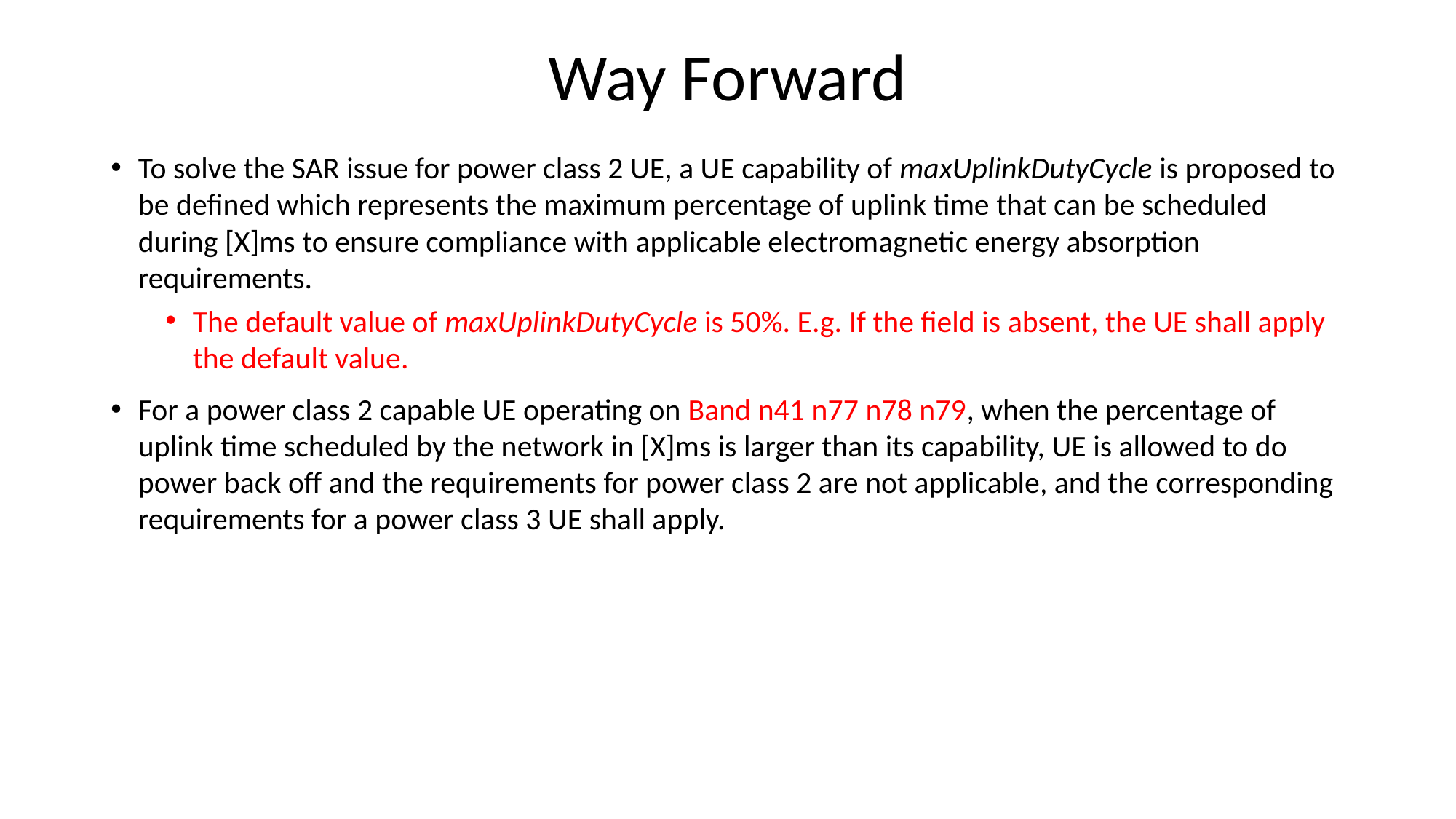

# Way Forward
To solve the SAR issue for power class 2 UE, a UE capability of maxUplinkDutyCycle is proposed to be defined which represents the maximum percentage of uplink time that can be scheduled during [X]ms to ensure compliance with applicable electromagnetic energy absorption requirements.
The default value of maxUplinkDutyCycle is 50%. E.g. If the field is absent, the UE shall apply the default value.
For a power class 2 capable UE operating on Band n41 n77 n78 n79, when the percentage of uplink time scheduled by the network in [X]ms is larger than its capability, UE is allowed to do power back off and the requirements for power class 2 are not applicable, and the corresponding requirements for a power class 3 UE shall apply.